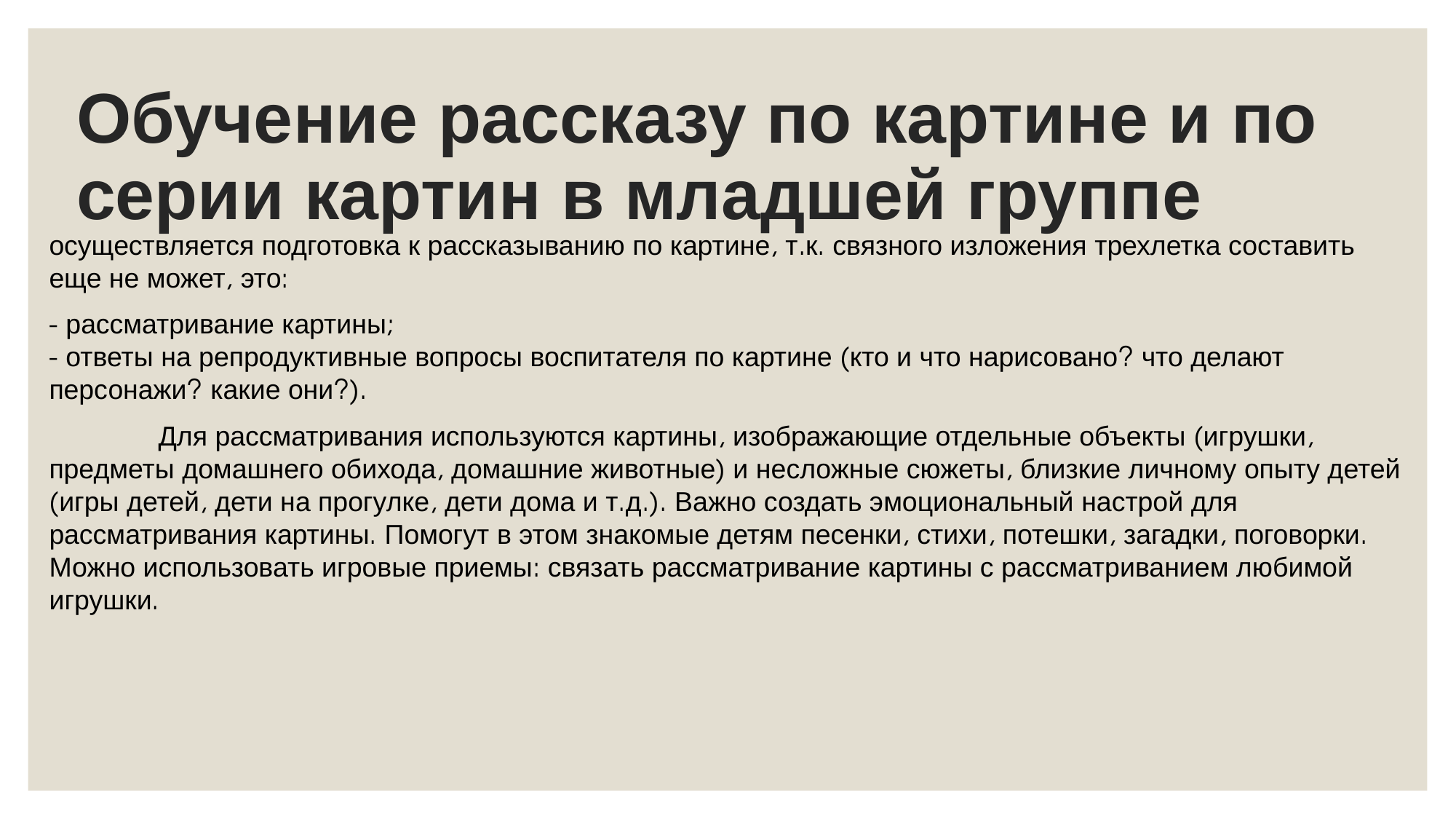

# Обучение рассказу по картине и по серии картин в младшей группе
осуществляется подготовка к рассказыванию по картине, т.к. связного изложения трехлетка составить еще не может, это:
- рассматривание картины;
- ответы на репродуктивные вопросы воспитателя по картине (кто и что нарисовано? что делают персонажи? какие они?).
	Для рассматривания используются картины, изображающие отдельные объекты (игрушки, предметы домашнего обихода, домашние животные) и несложные сюжеты, близкие личному опыту детей (игры детей, дети на прогулке, дети дома и т.д.). Важно создать эмоциональный настрой для рассматривания картины. Помогут в этом знакомые детям песенки, стихи, потешки, загадки, поговорки. Можно использовать игровые приемы: связать рассматривание картины с рассматриванием любимой игрушки.